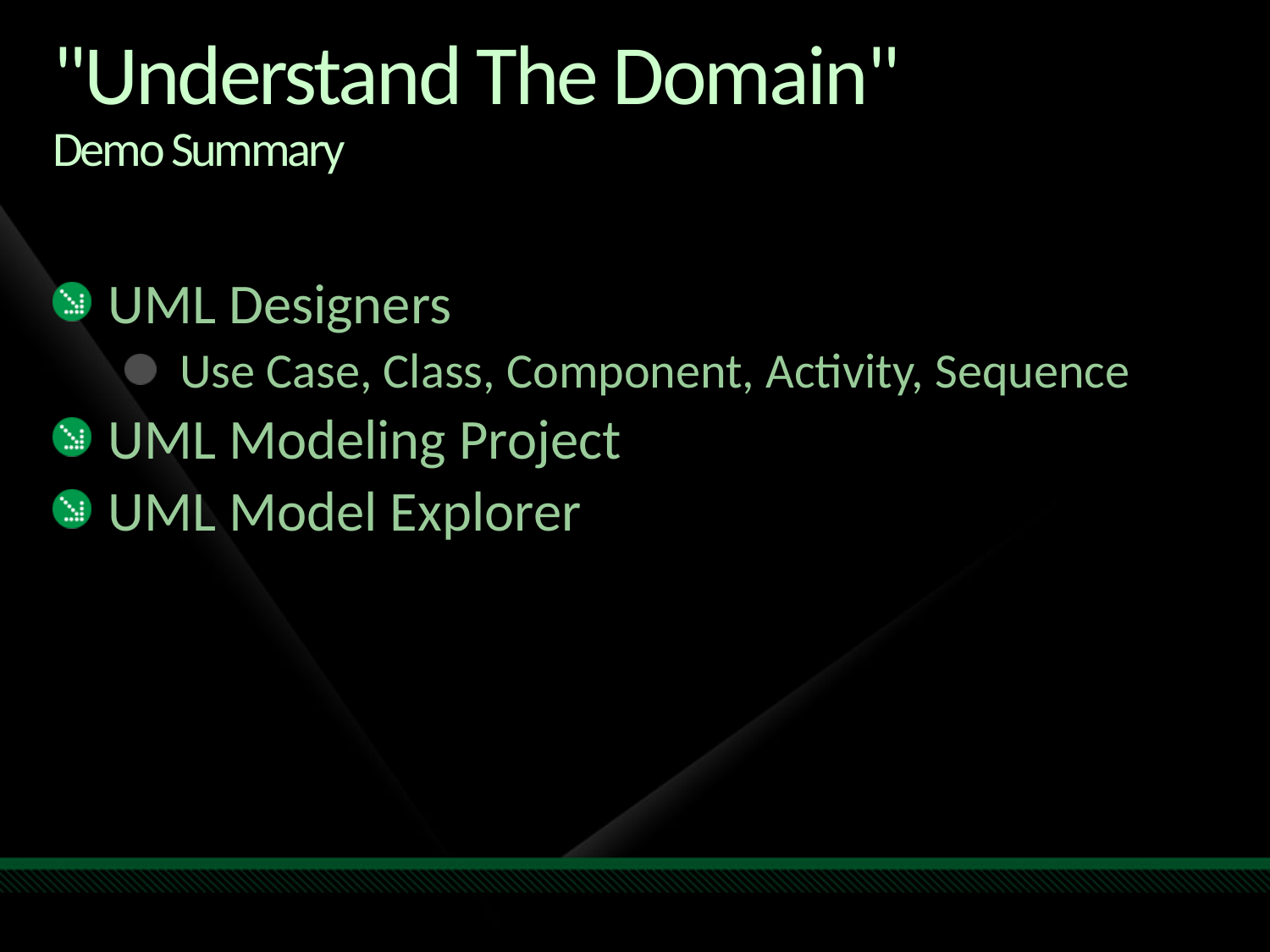

# "Understand The Domain" Demo Summary

UML Designers
Use Case, Class, Component, Activity, Sequence
UML Modeling Project
UML Model Explorer